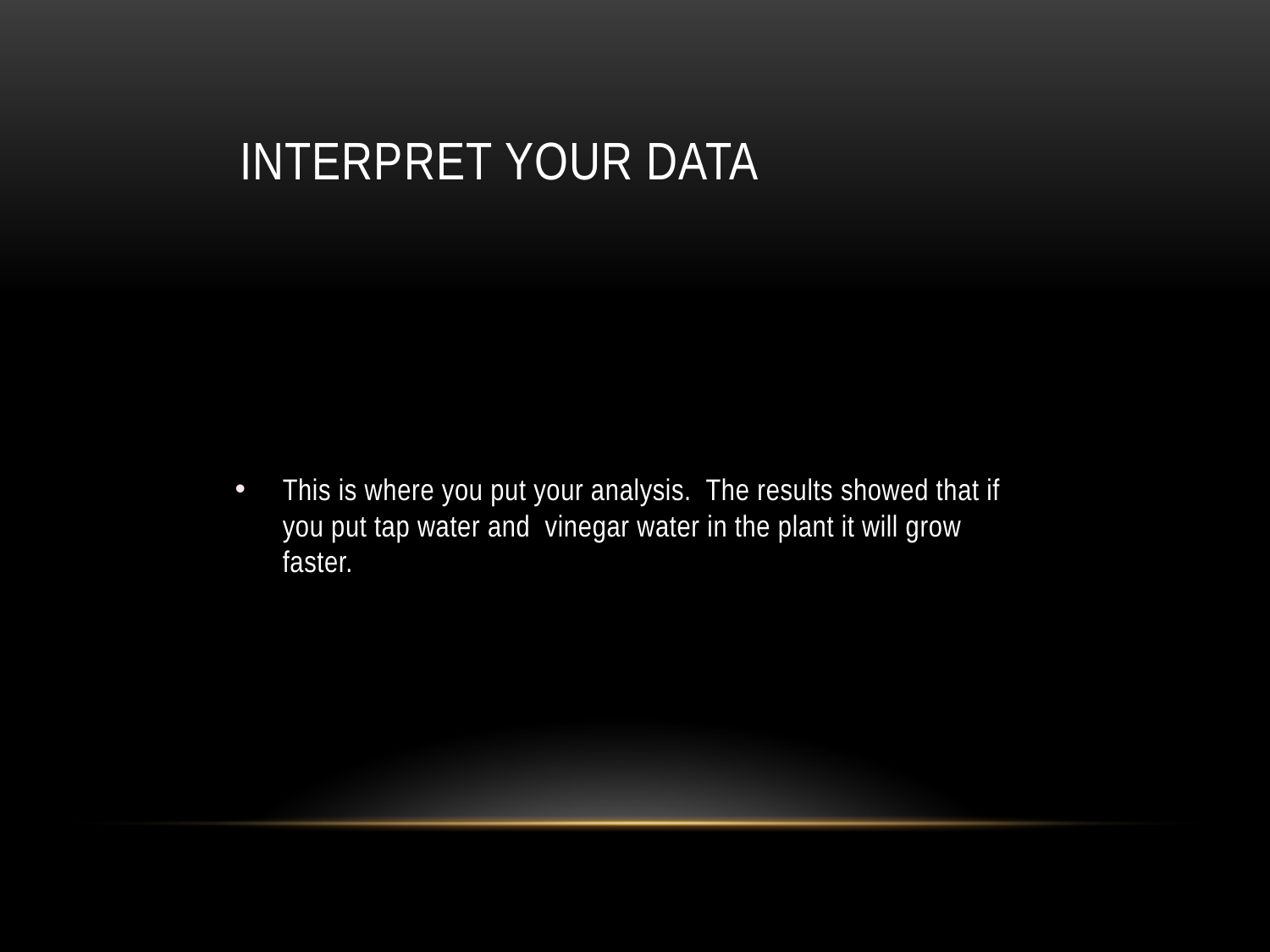

# Interpret Your Data

This is where you put your analysis.  The results showed that if you put tap water and  vinegar water in the plant it will grow faster.